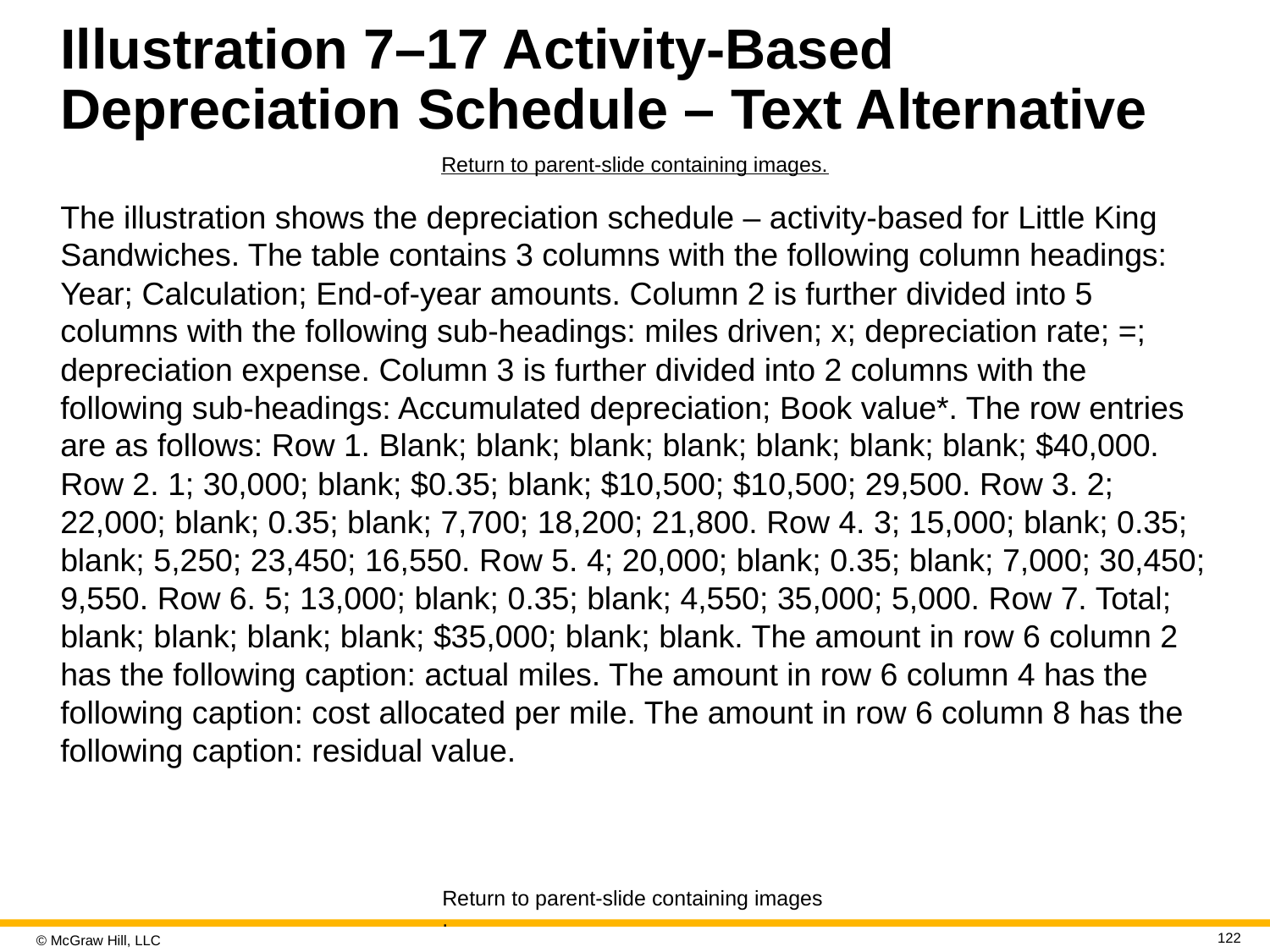

# Illustration 7–17 Activity-Based Depreciation Schedule – Text Alternative
Return to parent-slide containing images.
The illustration shows the depreciation schedule – activity-based for Little King Sandwiches. The table contains 3 columns with the following column headings: Year; Calculation; End-of-year amounts. Column 2 is further divided into 5 columns with the following sub-headings: miles driven; x; depreciation rate; =; depreciation expense. Column 3 is further divided into 2 columns with the following sub-headings: Accumulated depreciation; Book value*. The row entries are as follows: Row 1. Blank; blank; blank; blank; blank; blank; blank; $40,000. Row 2. 1; 30,000; blank; $0.35; blank; $10,500; $10,500; 29,500. Row 3. 2; 22,000; blank; 0.35; blank; 7,700; 18,200; 21,800. Row 4. 3; 15,000; blank; 0.35; blank; 5,250; 23,450; 16,550. Row 5. 4; 20,000; blank; 0.35; blank; 7,000; 30,450; 9,550. Row 6. 5; 13,000; blank; 0.35; blank; 4,550; 35,000; 5,000. Row 7. Total; blank; blank; blank; blank; $35,000; blank; blank. The amount in row 6 column 2 has the following caption: actual miles. The amount in row 6 column 4 has the following caption: cost allocated per mile. The amount in row 6 column 8 has the following caption: residual value.
Return to parent-slide containing images.
122